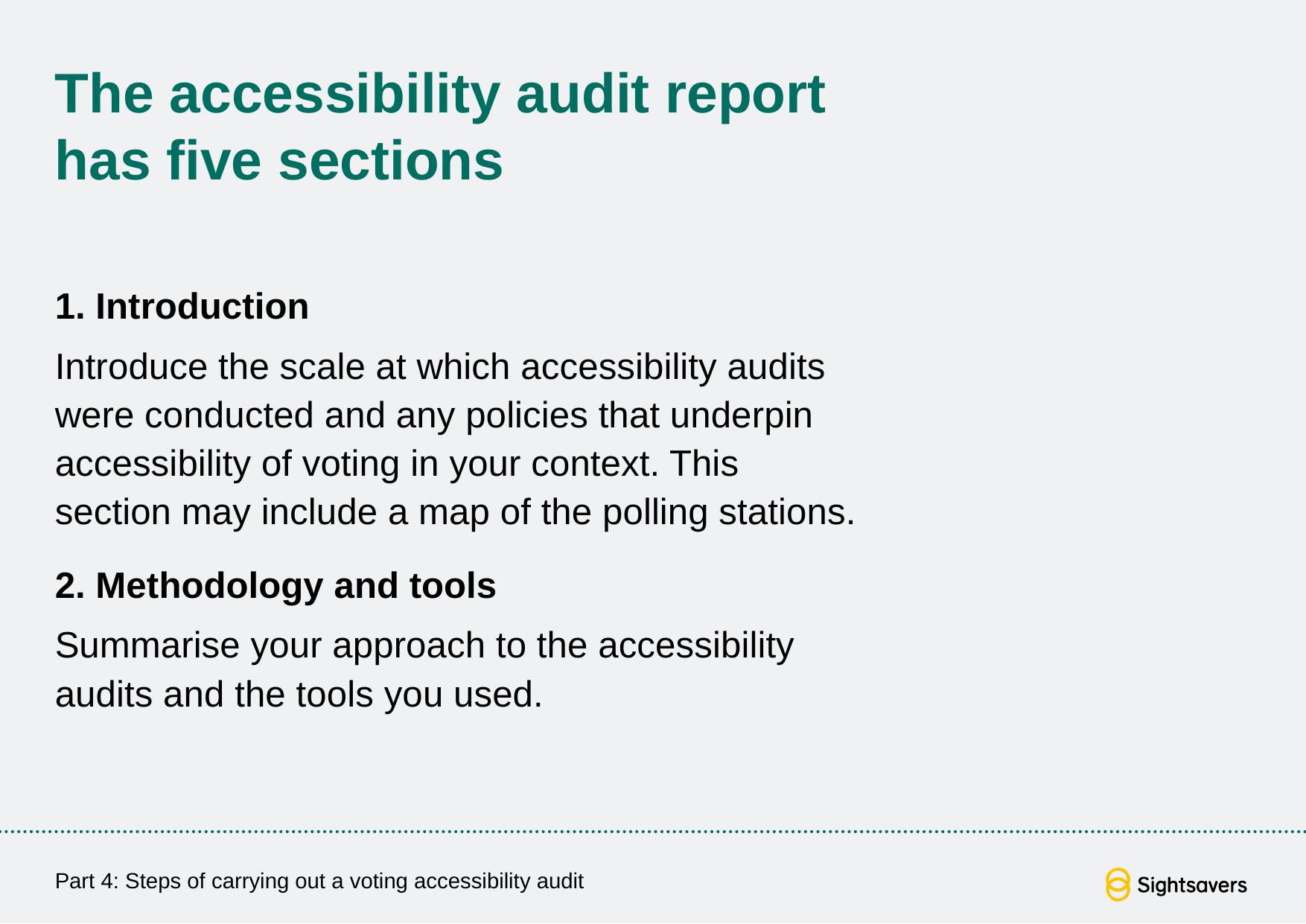

# The accessibility audit report has five sections
1. Introduction
Introduce the scale at which accessibility audits were conducted and any policies that underpin accessibility of voting in your context. This section may include a map of the polling stations.
2. Methodology and tools
Summarise your approach to the accessibility audits and the tools you used.

Part 4: Steps of carrying out a voting accessibility audit